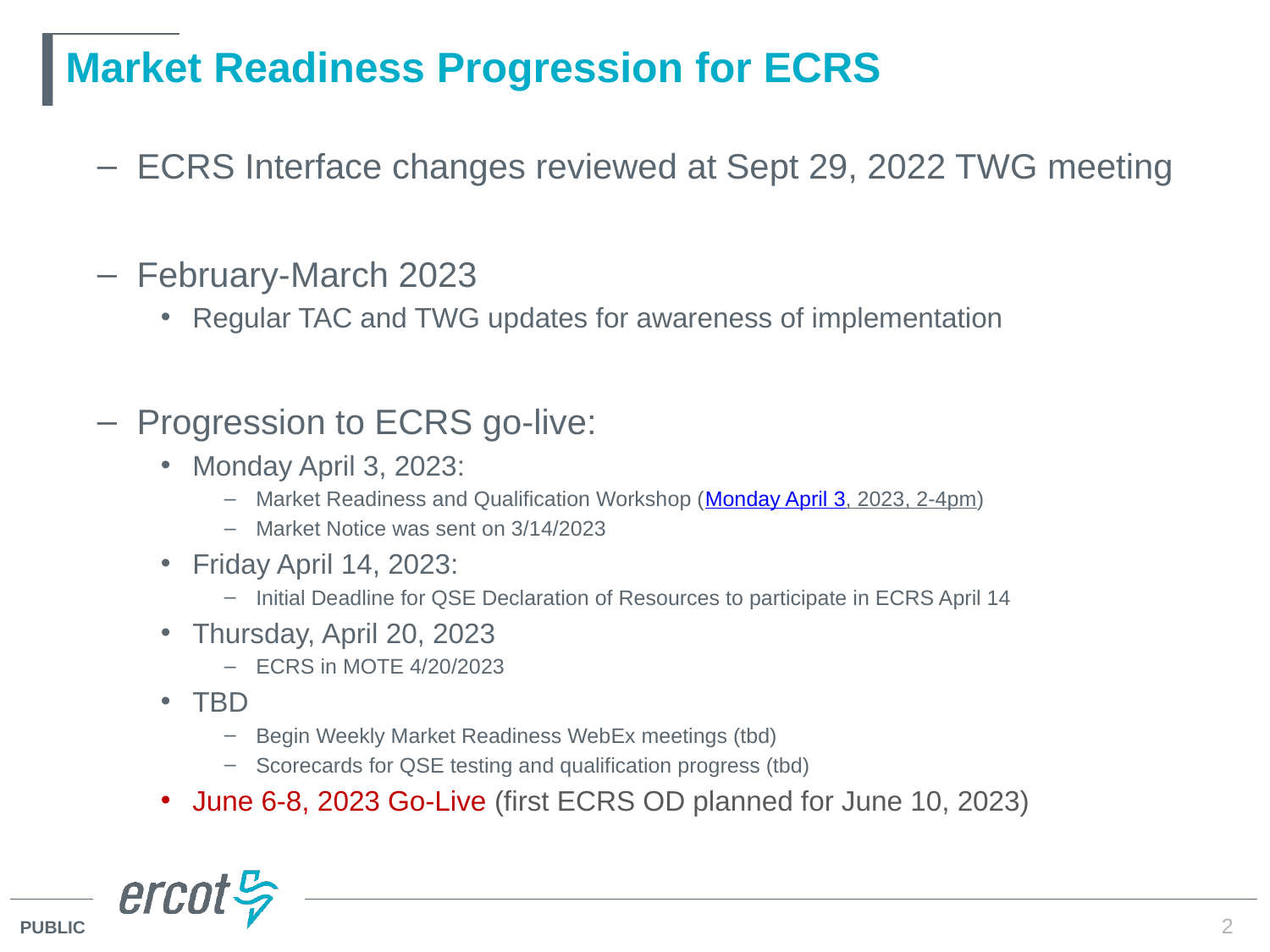

# Market Readiness Progression for ECRS
ECRS Interface changes reviewed at Sept 29, 2022 TWG meeting

February-March 2023
Regular TAC and TWG updates for awareness of implementation

Progression to ECRS go-live:
Monday April 3, 2023:
Market Readiness and Qualification Workshop (Monday April 3, 2023, 2-4pm)
Market Notice was sent on 3/14/2023
Friday April 14, 2023:
Initial Deadline for QSE Declaration of Resources to participate in ECRS April 14
Thursday, April 20, 2023
ECRS in MOTE 4/20/2023
TBD
Begin Weekly Market Readiness WebEx meetings (tbd)
Scorecards for QSE testing and qualification progress (tbd)
June 6-8, 2023 Go-Live (first ECRS OD planned for June 10, 2023)

2